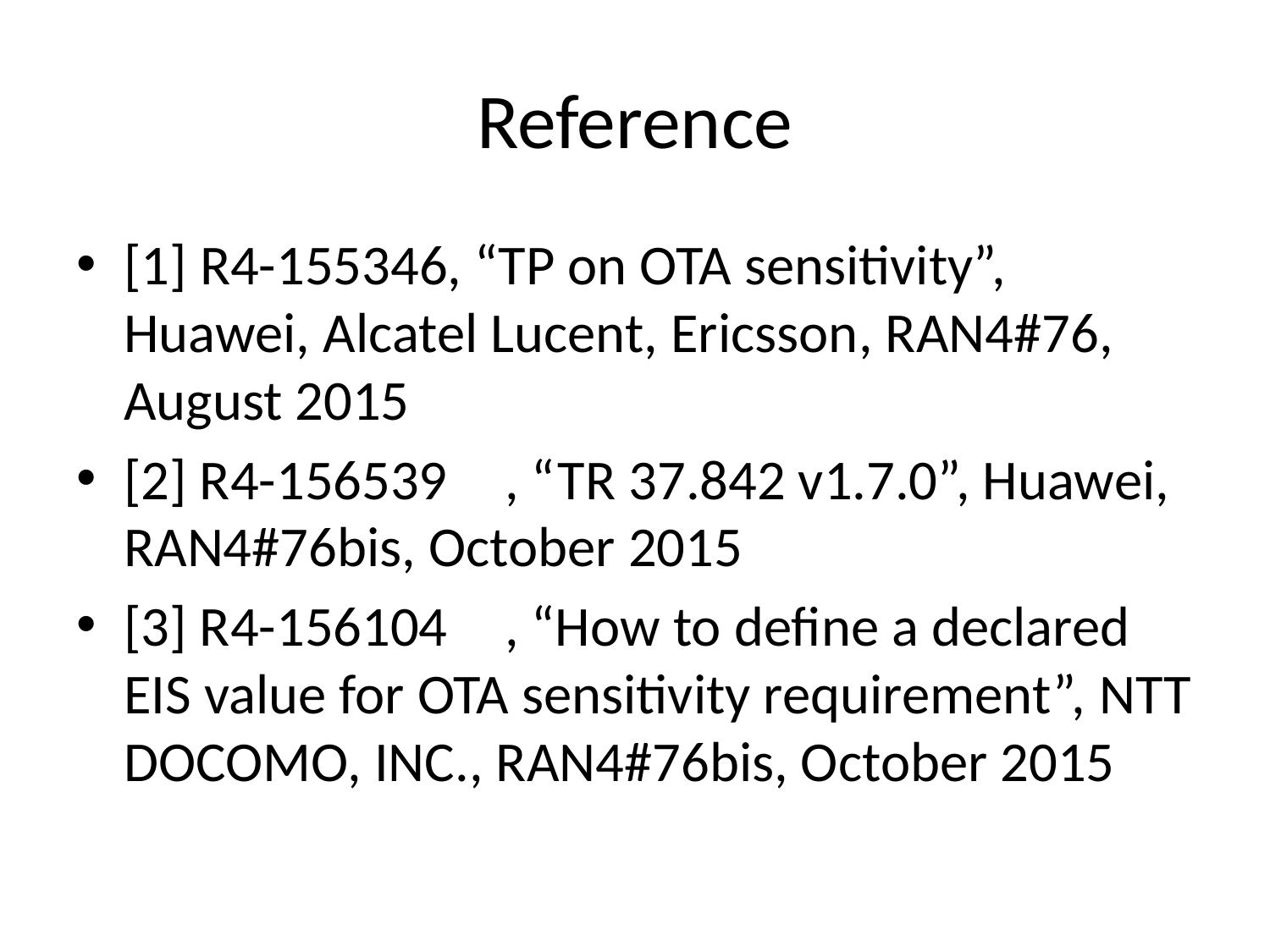

# Reference
[1] R4-155346, “TP on OTA sensitivity”, Huawei, Alcatel Lucent, Ericsson, RAN4#76, August 2015
[2] R4-156539	, “TR 37.842 v1.7.0”, Huawei, RAN4#76bis, October 2015
[3] R4-156104	, “How to define a declared EIS value for OTA sensitivity requirement”, NTT DOCOMO, INC., RAN4#76bis, October 2015